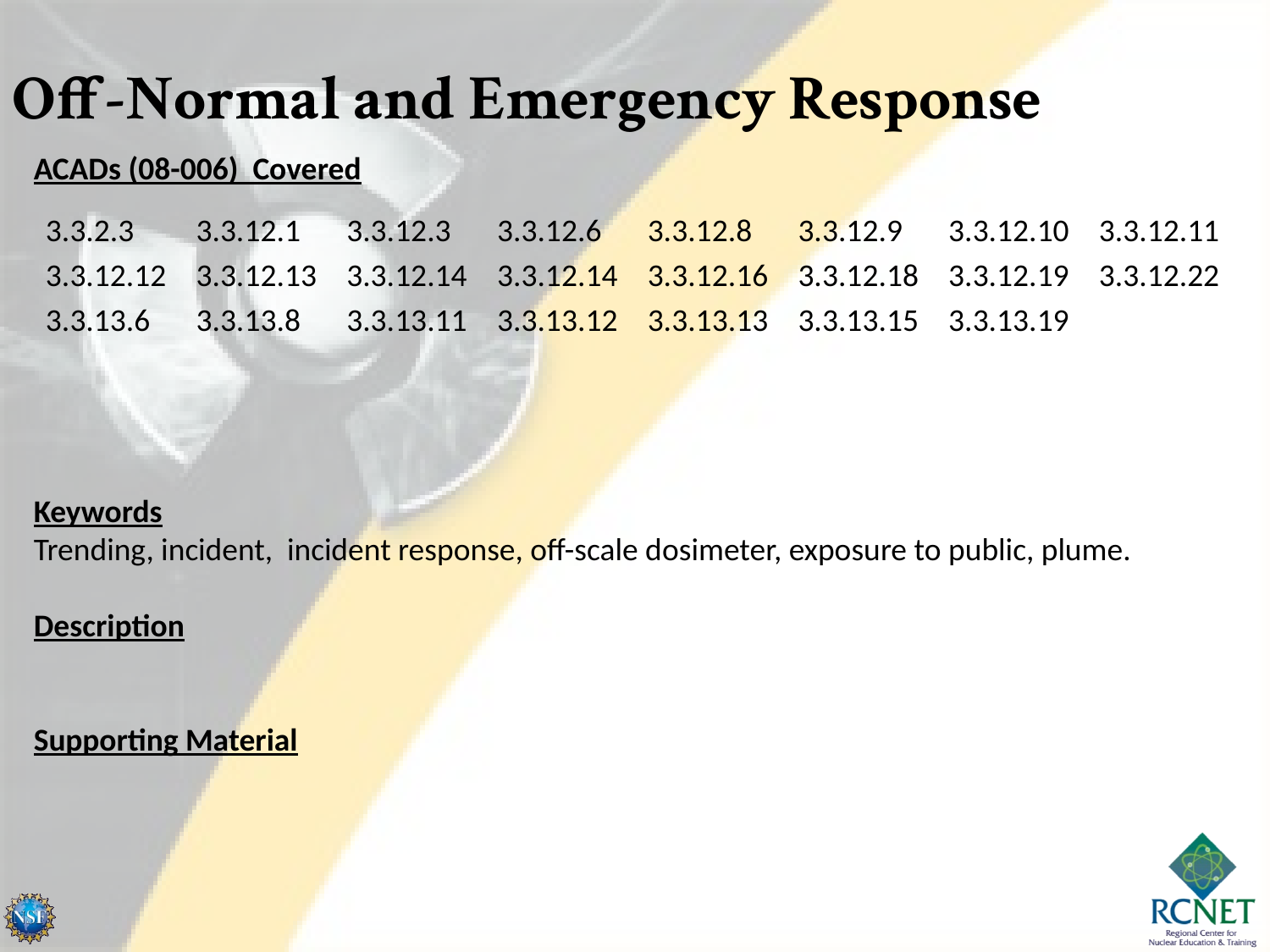

Off-Normal and Emergency Response
ACADs (08-006)  Covered

Keywords
Trending, incident,  incident response, off-scale dosimeter, exposure to public, plume.

Description

Supporting Material

| 3.3.2.3 | 3.3.12.1 | 3.3.12.3 | 3.3.12.6 | 3.3.12.8 | 3.3.12.9 | 3.3.12.10 | 3.3.12.11 |
| --- | --- | --- | --- | --- | --- | --- | --- |
| 3.3.12.12 | 3.3.12.13 | 3.3.12.14 | 3.3.12.14 | 3.3.12.16 | 3.3.12.18 | 3.3.12.19 | 3.3.12.22 |
| 3.3.13.6 | 3.3.13.8 | 3.3.13.11 | 3.3.13.12 | 3.3.13.13 | 3.3.13.15 | 3.3.13.19 |  |
|  |  |  |  |  |  |  |  |